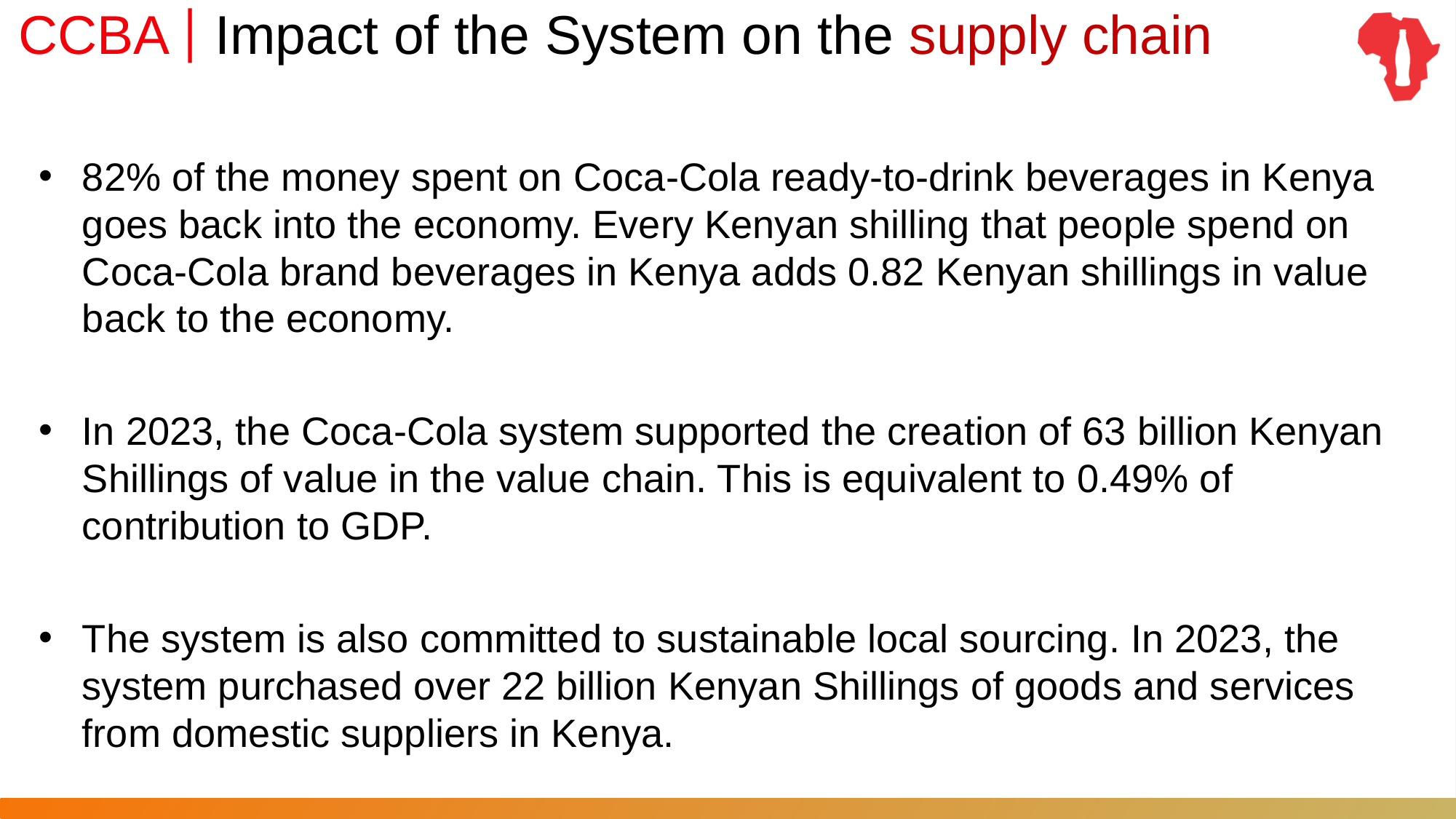

# CCBA ⎸Impact of the System on the supply chain
82% of the money spent on Coca-Cola ready-to-drink beverages in Kenya goes back into the economy. Every Kenyan shilling that people spend on Coca-Cola brand beverages in Kenya adds 0.82 Kenyan shillings in value back to the economy.

In 2023, the Coca-Cola system supported the creation of 63 billion Kenyan Shillings of value in the value chain. This is equivalent to 0.49% of contribution to GDP.

The system is also committed to sustainable local sourcing. In 2023, the system purchased over 22 billion Kenyan Shillings of goods and services from domestic suppliers in Kenya.